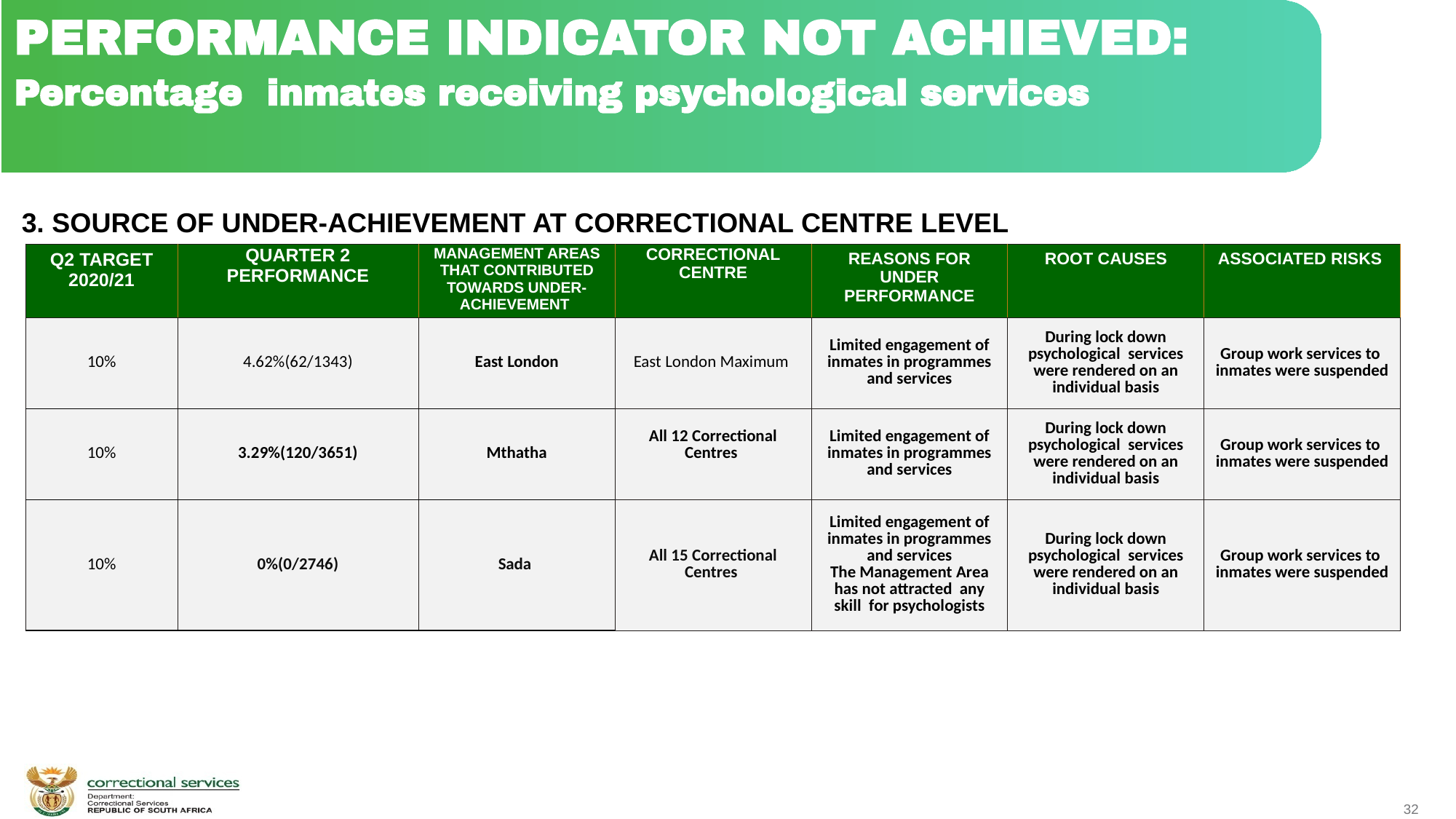

PERFORMANCE INDICATOR NOT ACHIEVED:
Percentage  inmates receiving psychological services

     3. SOURCE OF UNDER-ACHIEVEMENT AT CORRECTIONAL CENTRE LEVEL
| Q2 TARGET 2020/21 | QUARTER 2 PERFORMANCE | MANAGEMENT AREAS THAT CONTRIBUTED TOWARDS UNDER-ACHIEVEMENT | CORRECTIONAL CENTRE | REASONS FOR UNDER PERFORMANCE | ROOT CAUSES | ASSOCIATED RISKS |
| --- | --- | --- | --- | --- | --- | --- |
| 10% | 4.62%(62/1343) | East London | East London Maximum | Limited engagement of inmates in programmes and services | During lock down psychological services were rendered on an individual basis | Group work services to inmates were suspended |
| 10% | 3.29%(120/3651) | Mthatha | All 12 Correctional Centres | Limited engagement of inmates in programmes and services | During lock down psychological services were rendered on an individual basis | Group work services to inmates were suspended |
| 10% | 0%(0/2746) | Sada | All 15 Correctional Centres | Limited engagement of inmates in programmes and services The Management Area has not attracted any skill for psychologists | During lock down psychological services were rendered on an individual basis | Group work services to inmates were suspended |